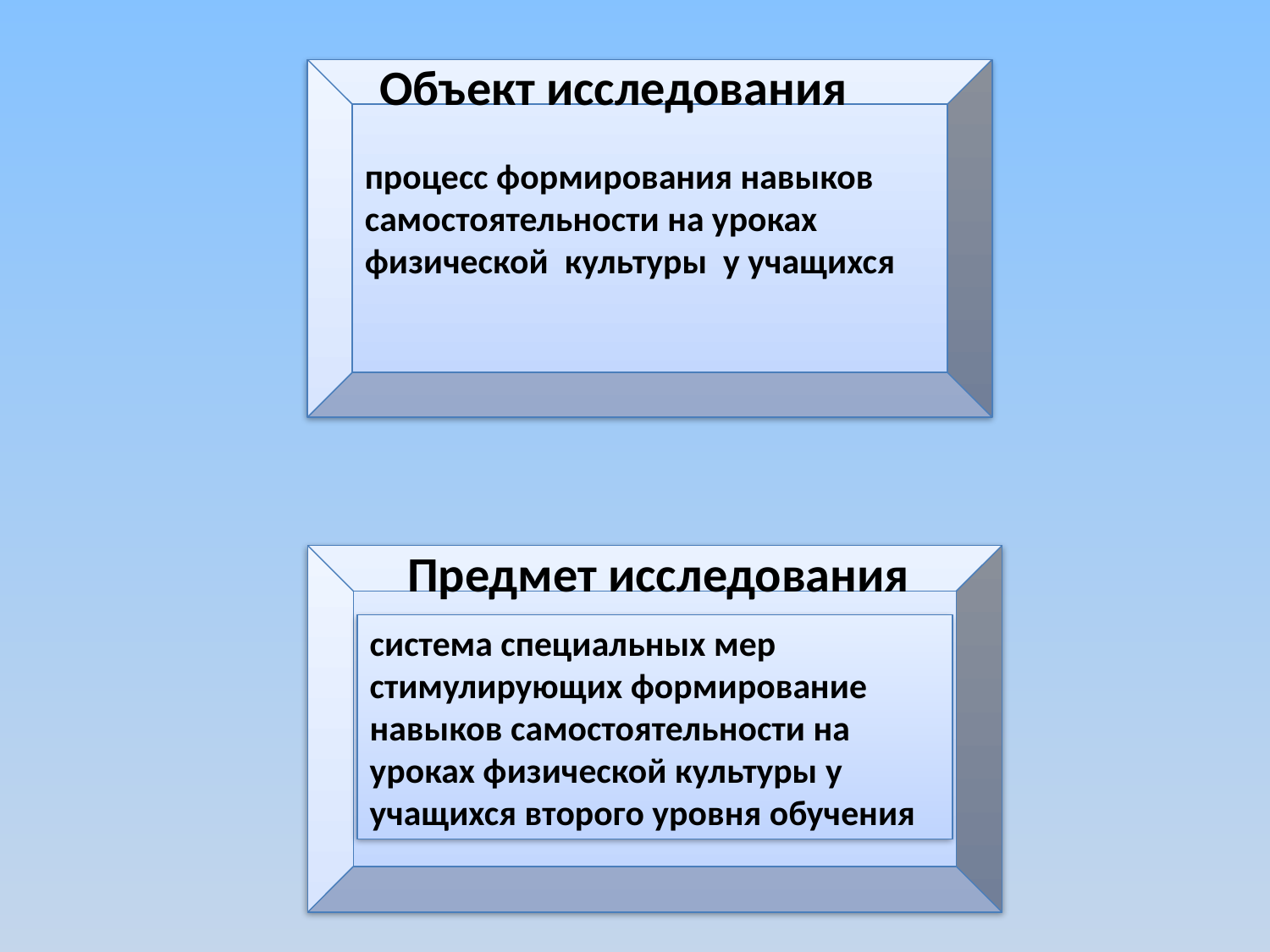

Объект исследования
процесс формирования навыков
самостоятельности на уроках
физической  культуры  у учащихся

Предмет исследования
Предмет
система специальных мер стимулирующих формирование навыков самостоятельности на уроках физической культуры у учащихся второго уровня обучения